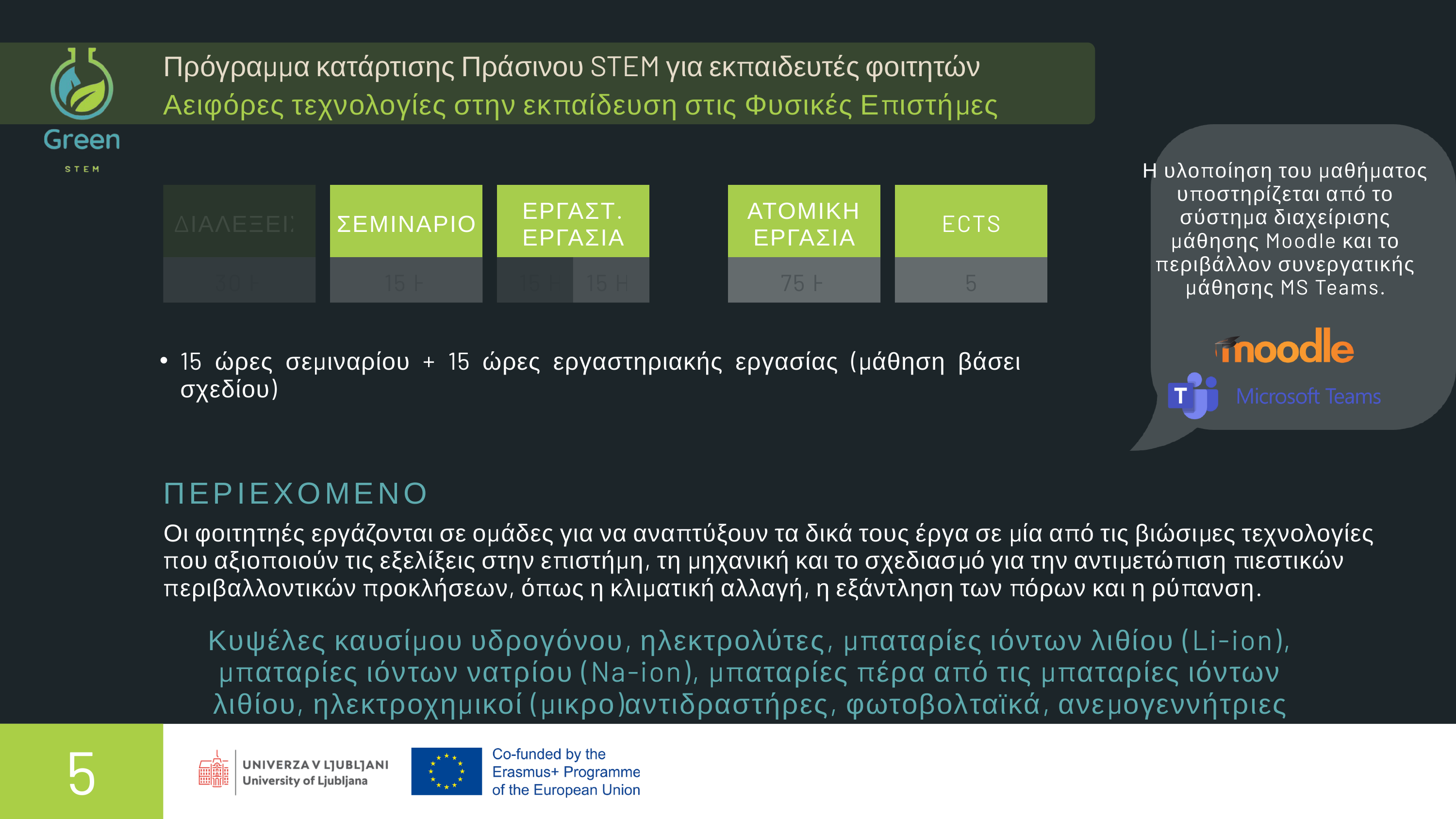

Πρόγραμμα κατάρτισης Πράσινου STEM για εκπαιδευτές φοιτητών
Αειφόρες τεχνολογίες στην εκπαίδευση στις Φυσικές Επιστήμες

Η υλοποίηση του μαθήματος υποστηρίζεται από το σύστημα διαχείρισης μάθησης Moodle και το περιβάλλον συνεργατικής μάθησης MS Teams.

ΔΙΑΛΕΞΕΙΣ

ΣΕΜΙΝΑΡΙΟ

ΕΡΓΑΣΤ. ΕΡΓΑΣΙΑ

ΑΤΟΜΙΚΗ ΕΡΓΑΣΙΑ

ECTS

30 H

15 H

15 H

15 H

75 H

5

15 ώρες σεμιναρίου + 15 ώρες εργαστηριακής εργασίας (μάθηση βάσει σχεδίου)
ΠΕΡΙΕΧΟΜΕΝΟ
Οι φοιτητηές εργάζονται σε ομάδες για να αναπτύξουν τα δικά τους έργα σε μία από τις βιώσιμες τεχνολογίες που αξιοποιούν τις εξελίξεις στην επιστήμη, τη μηχανική και το σχεδιασμό για την αντιμετώπιση πιεστικών περιβαλλοντικών προκλήσεων, όπως η κλιματική αλλαγή, η εξάντληση των πόρων και η ρύπανση.
Κυψέλες καυσίμου υδρογόνου, ηλεκτρολύτες, μπαταρίες ιόντων λιθίου (Li-ion), μπαταρίες ιόντων νατρίου (Na-ion), μπαταρίες πέρα από τις μπαταρίες ιόντων λιθίου, ηλεκτροχημικοί (μικρο)αντιδραστήρες, φωτοβολταϊκά, ανεμογεννήτριες

5

Παρουσιάζεται από την Rachelle Beaudry